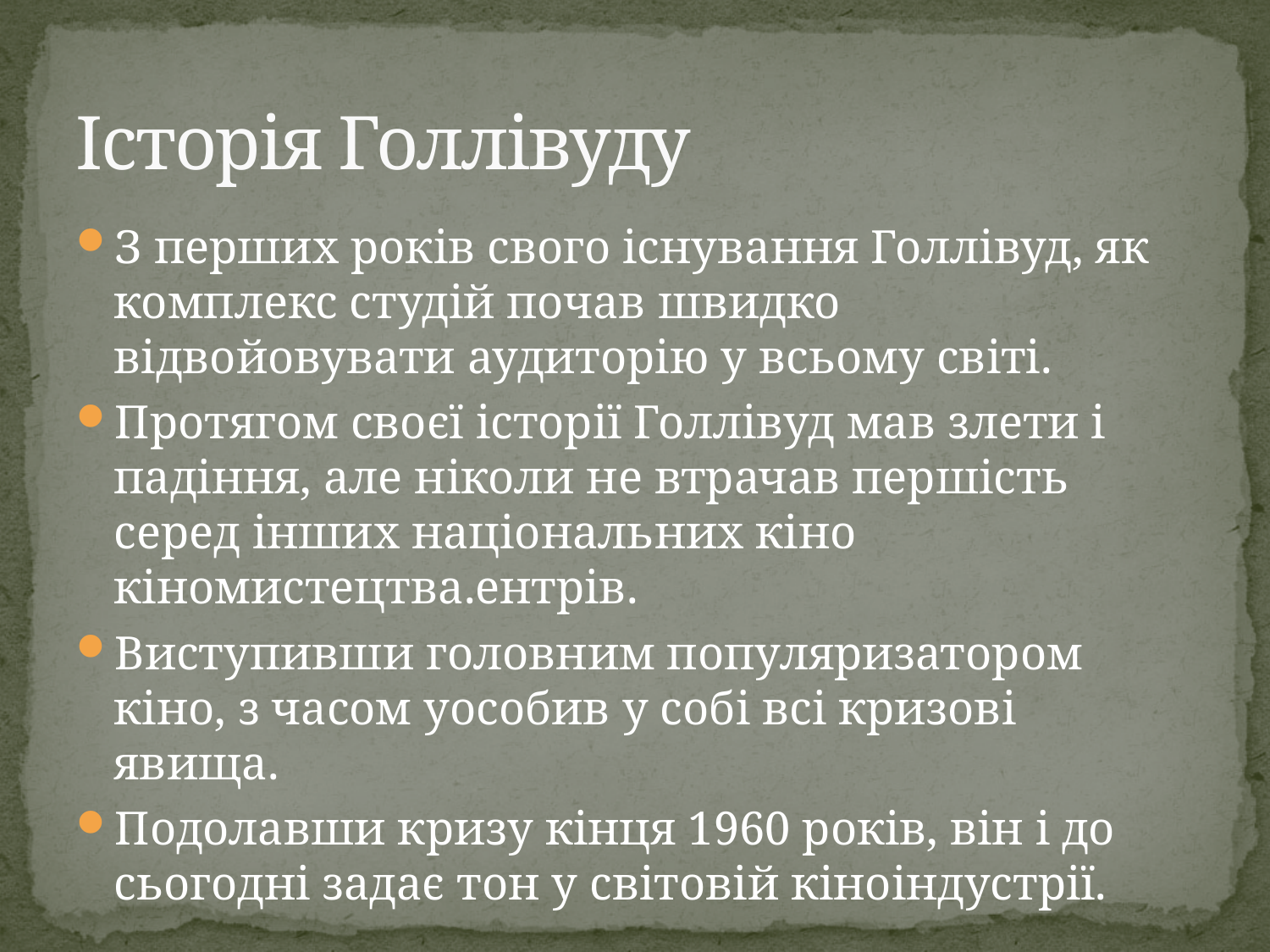

# Історія Голлівуду
З перших років свого існування Голлівуд, як комплекс студій почав швидко відвойовувати аудиторію у всьому світі.
Протягом своєї історії Голлівуд мав злети і падіння, але ніколи не втрачав першість серед інших національних кіно кіномистецтва.ентрів.
Виступивши головним популяризатором кіно, з часом уособив у собі всі кризові явища.
Подолавши кризу кінця 1960 років, він і до сьогодні задає тон у світовій кіноіндустрії.